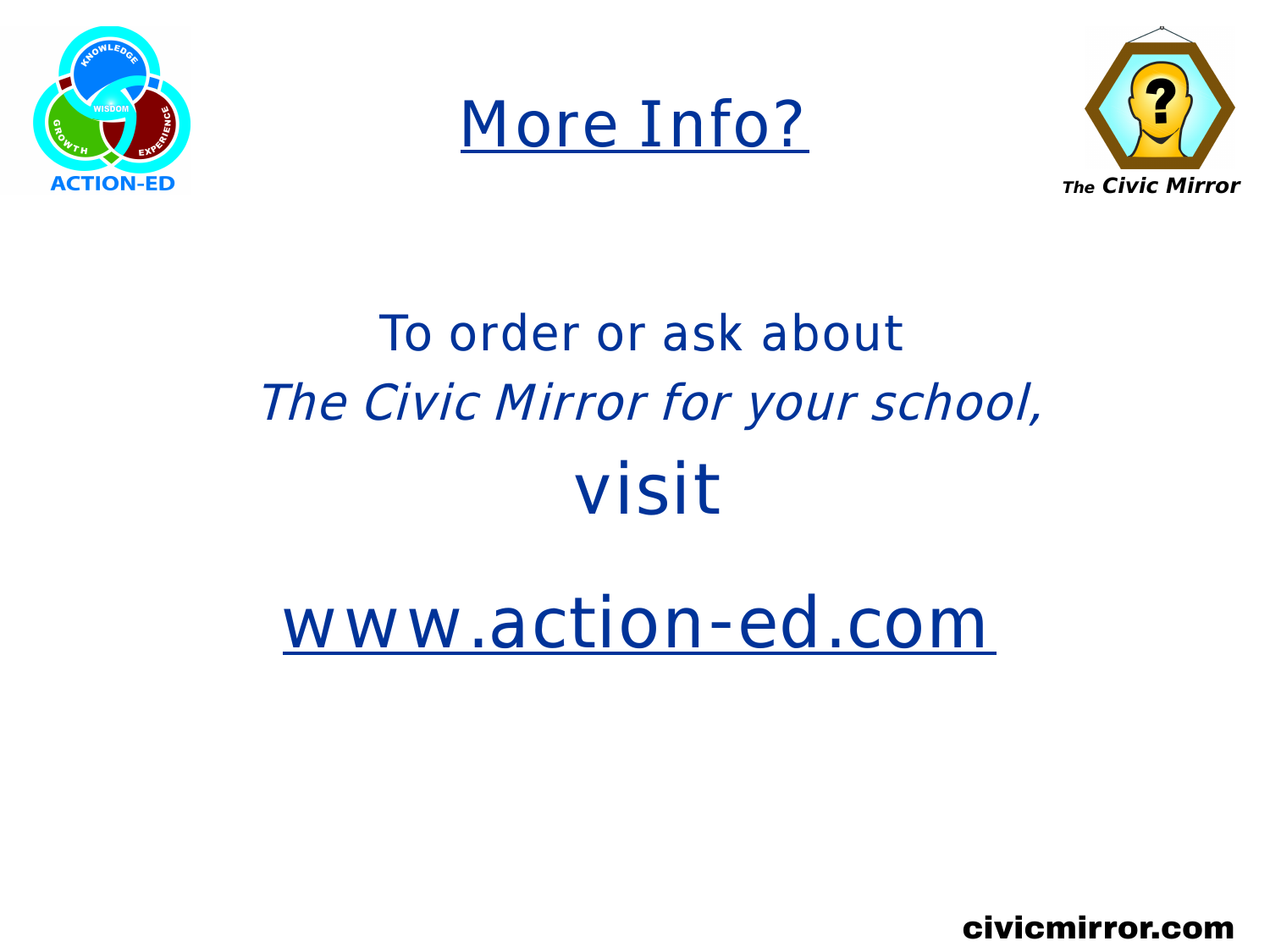

# More Info?

To order or ask about
The Civic Mirror for your school,
visit

www.action-ed.com